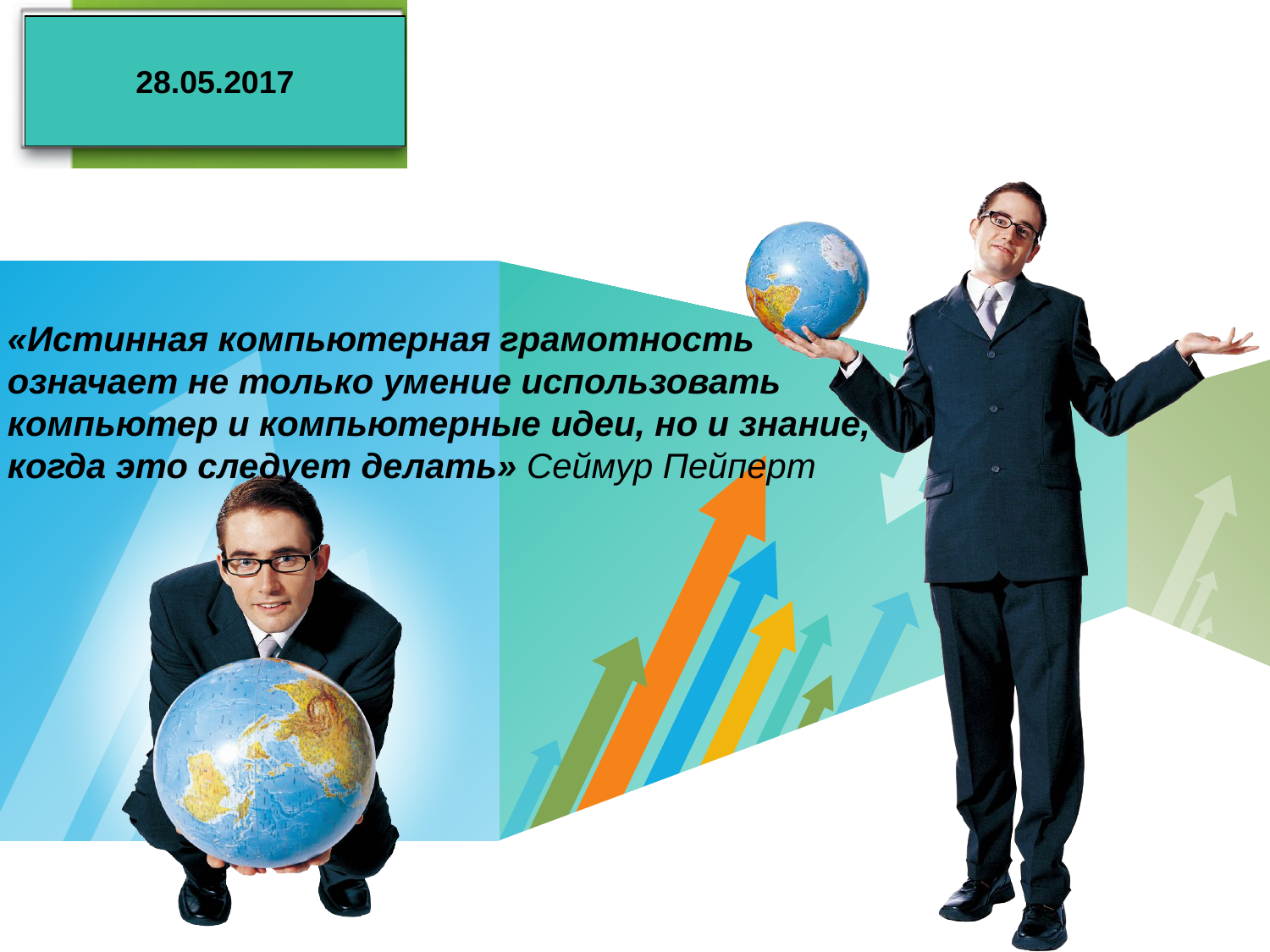

28.05.2017
# «Истинная компьютерная грамотность означает не только умение использовать компьютер и компьютерные идеи, но и знание, когда это следует делать» Сеймур Пейперт